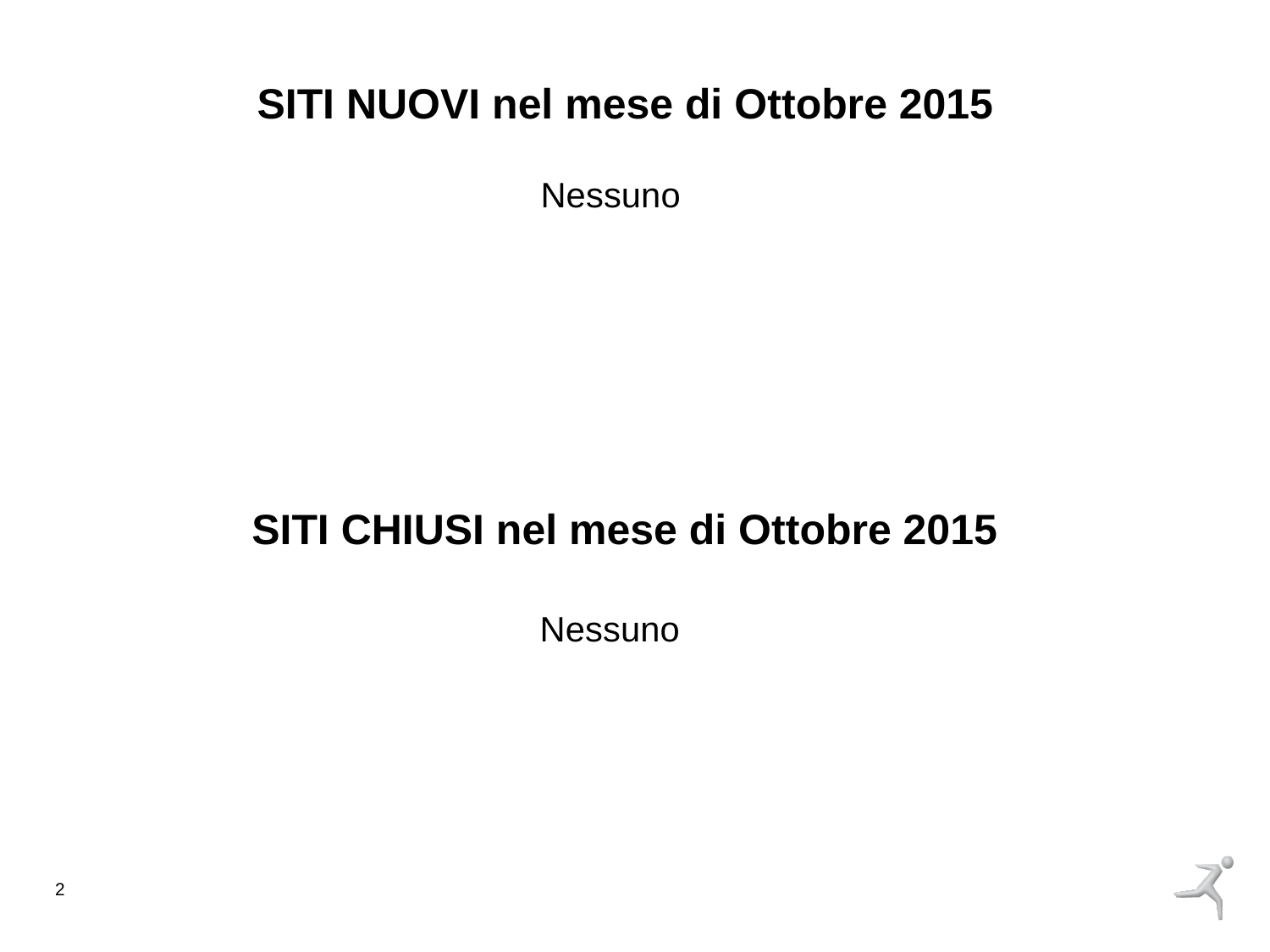

SITI NUOVI nel mese di Ottobre 2015
Nessuno
SITI CHIUSI nel mese di Ottobre 2015
Nessuno